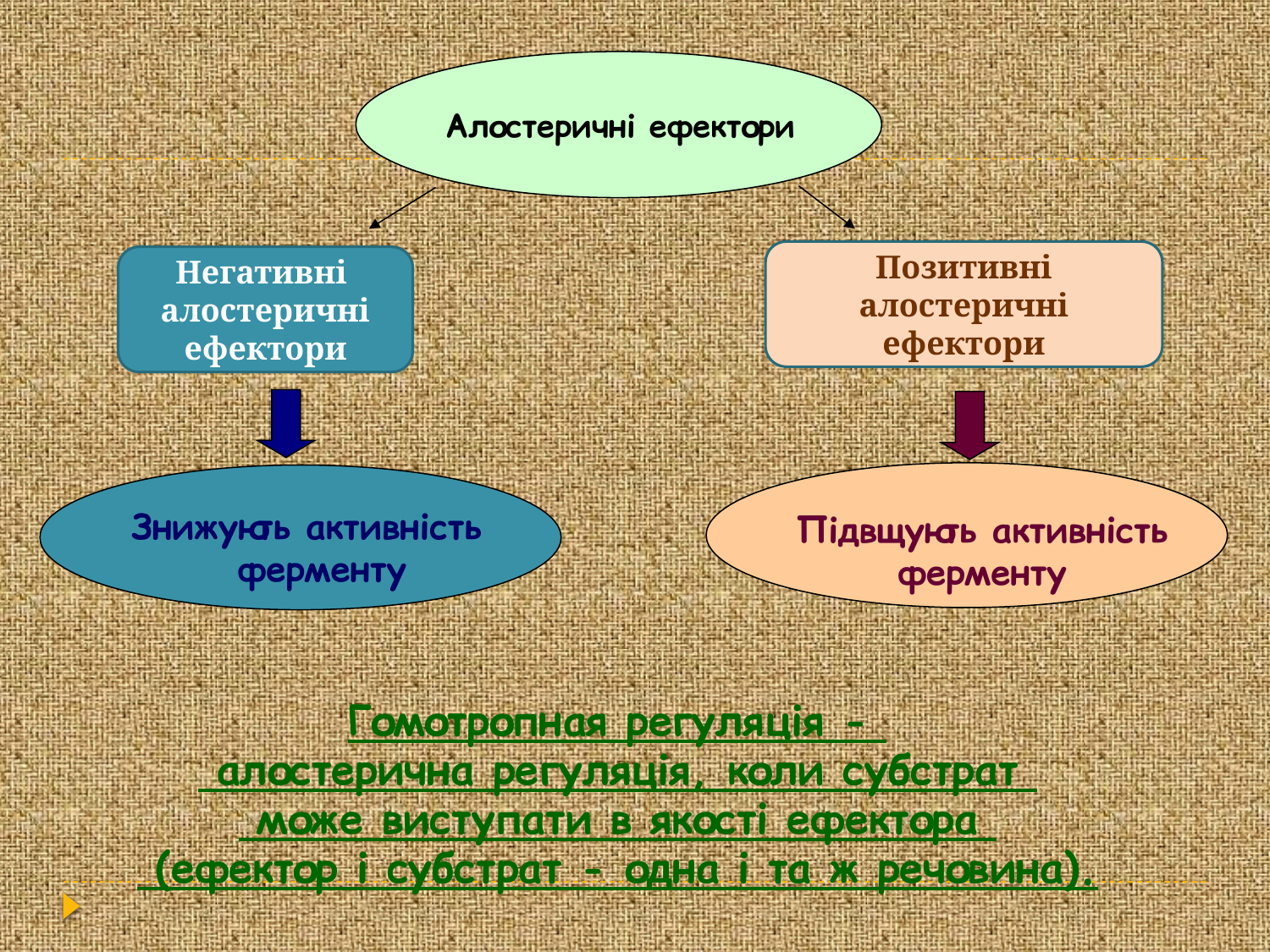

Алостеричні ефектори

Позитивні алостеричні ефектори
Негативні  алостеричні ефектори

Знижують активність
 ферменту
Підвщують активність
ферменту
Гомотропная регуляція -
 алостерична регуляція, коли субстрат
 може виступати в якості ефектора
 (ефектор і субстрат - одна і та ж речовина).